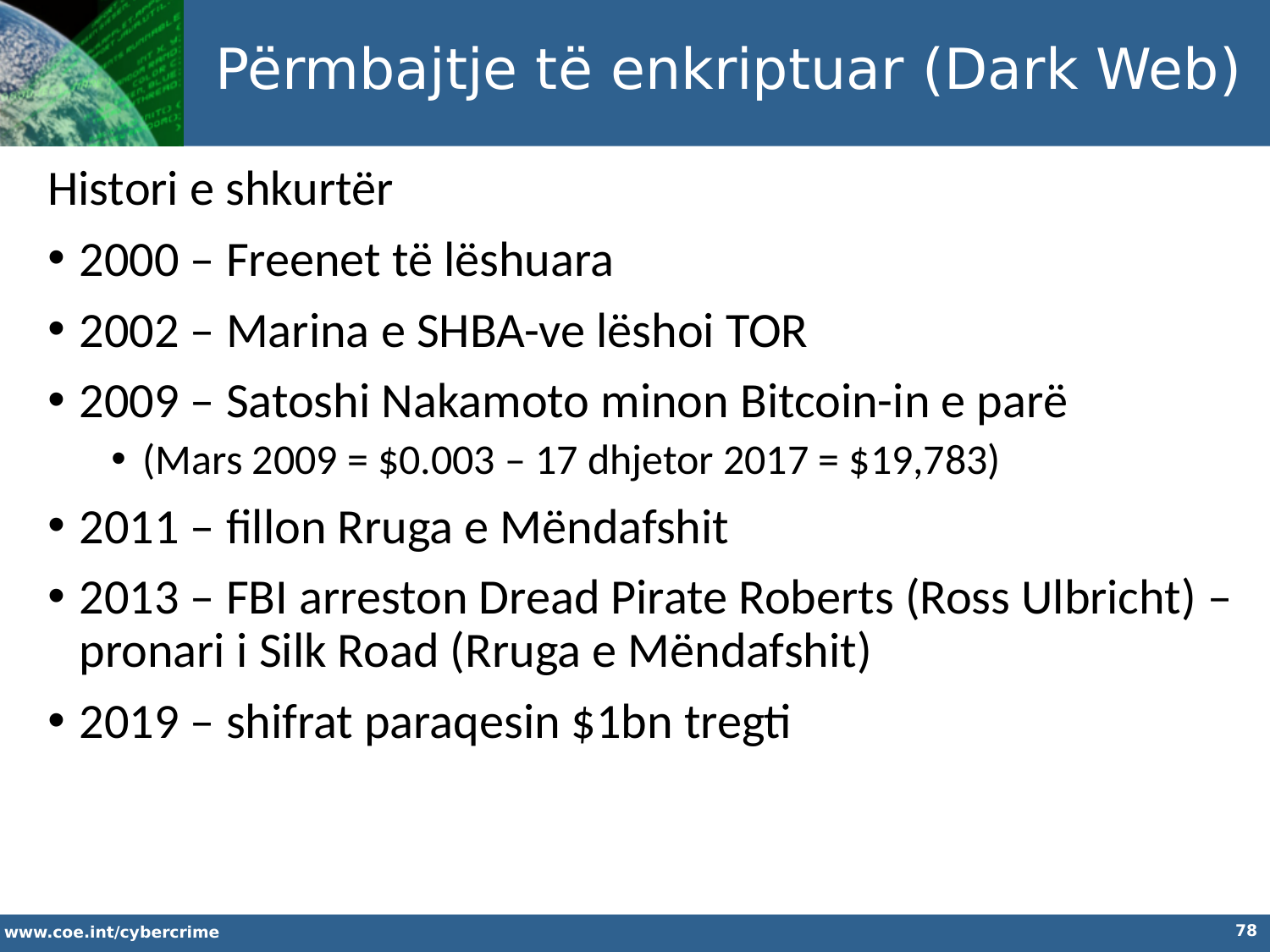

Përmbajtje të enkriptuar (Dark Web)
Histori e shkurtër
2000 – Freenet të lëshuara
2002 – Marina e SHBA-ve lëshoi TOR
2009 – Satoshi Nakamoto minon Bitcoin-in e parë
(Mars 2009 = $0.003 – 17 dhjetor 2017 = $19,783)
2011 – fillon Rruga e Mëndafshit
2013 – FBI arreston Dread Pirate Roberts (Ross Ulbricht) – pronari i Silk Road (Rruga e Mëndafshit)
2019 – shifrat paraqesin $1bn tregti